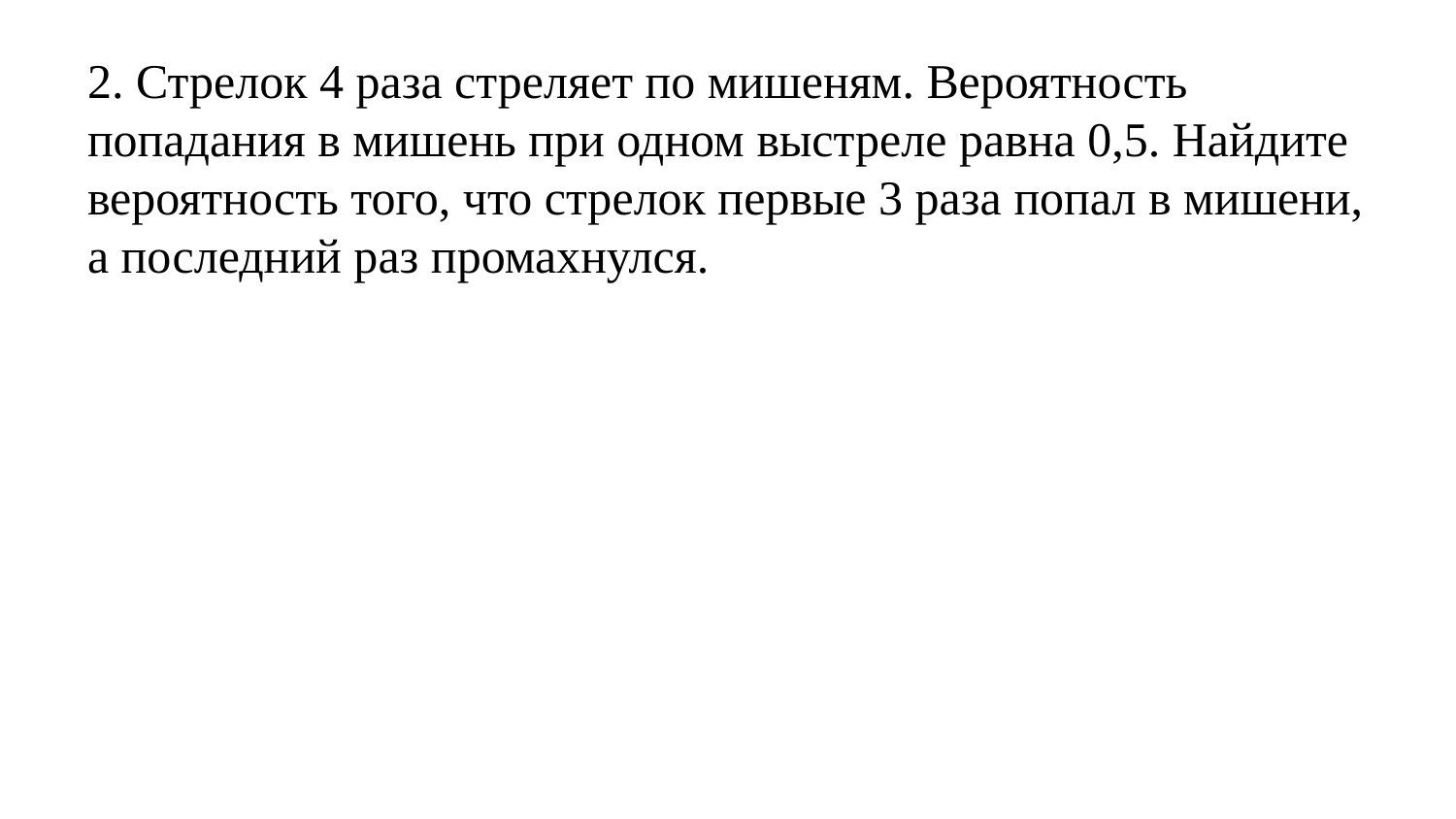

2. Стрелок 4 раза стреляет по мишеням. Вероятность попадания в мишень при одном выстреле равна 0,5. Найдите вероятность того, что стрелок первые 3 раза попал в мишени, а последний раз промахнулся.